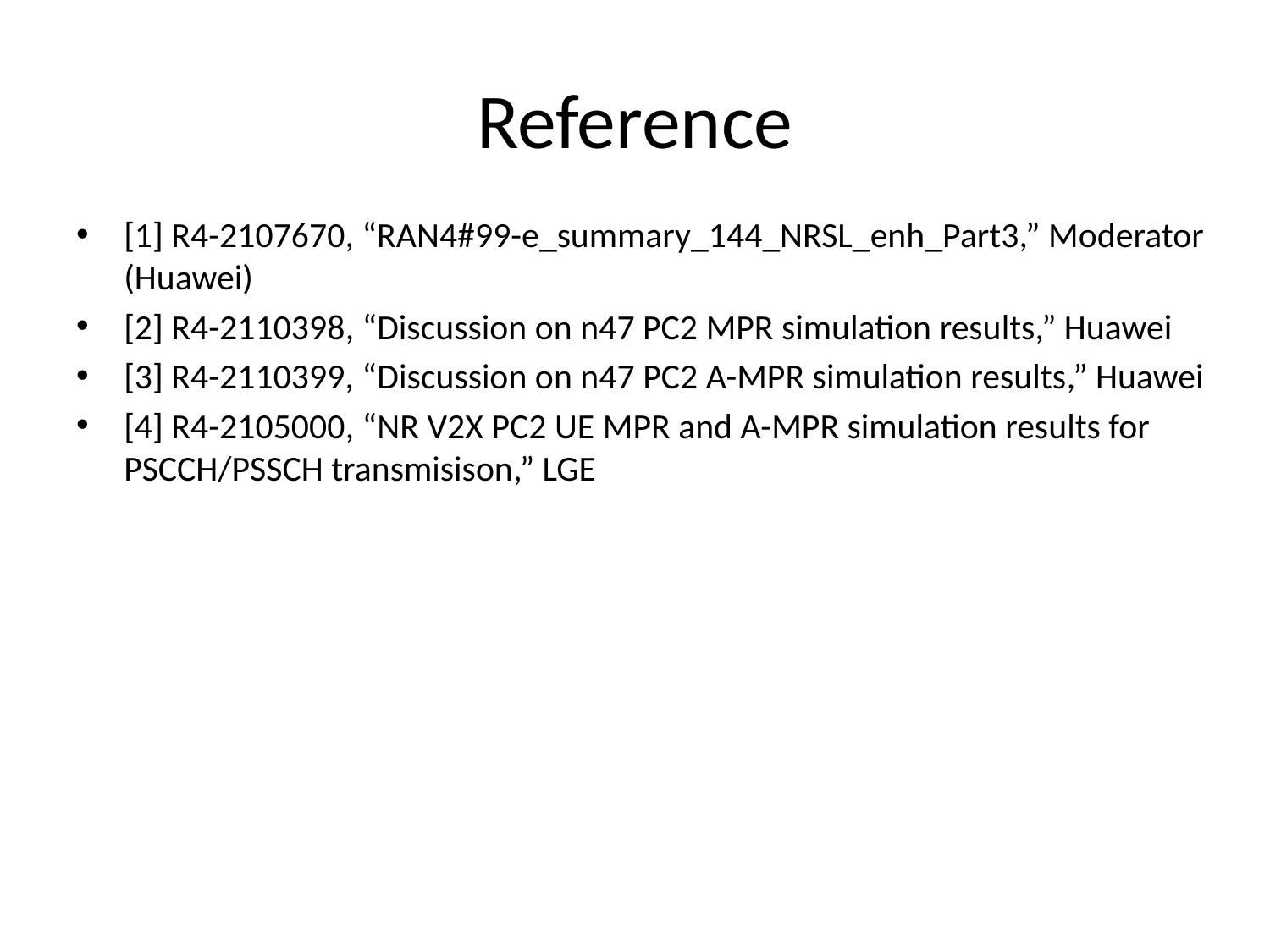

# Reference
[1] R4-2107670, “RAN4#99-e_summary_144_NRSL_enh_Part3,” Moderator (Huawei)
[2] R4-2110398, “Discussion on n47 PC2 MPR simulation results,” Huawei
[3] R4-2110399, “Discussion on n47 PC2 A-MPR simulation results,” Huawei
[4] R4-2105000, “NR V2X PC2 UE MPR and A-MPR simulation results for PSCCH/PSSCH transmisison,” LGE